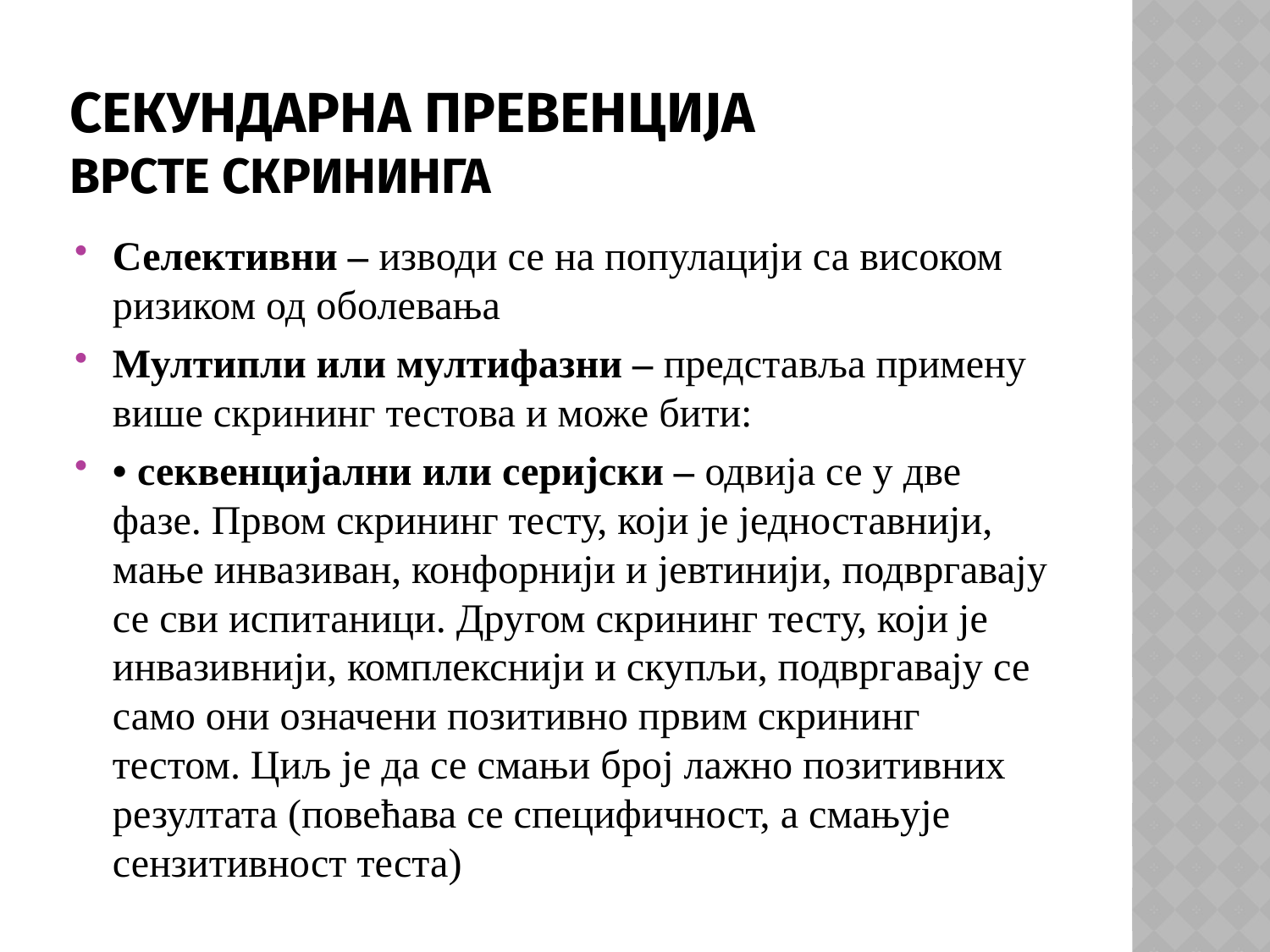

# Секундарна превенција врсте скрининга
Селективни – изводи се на популацији са високом ризиком од оболевања
Мултипли или мултифазни – представља примену више скрининг тестова и може бити:
• секвенцијални или серијски – одвија се у две фазе. Првом скрининг тесту, који је једноставнији, мање инвазиван, конфорнији и јевтинији, подвргавају се сви испитаници. Другом скрининг тесту, који је инвазивнији, комплекснији и скупљи, подвргавају се само они означени позитивно првим скрининг тестом. Циљ је да се смањи број лажно позитивних резултата (повећава се специфичност, а смањује сензитивност теста)